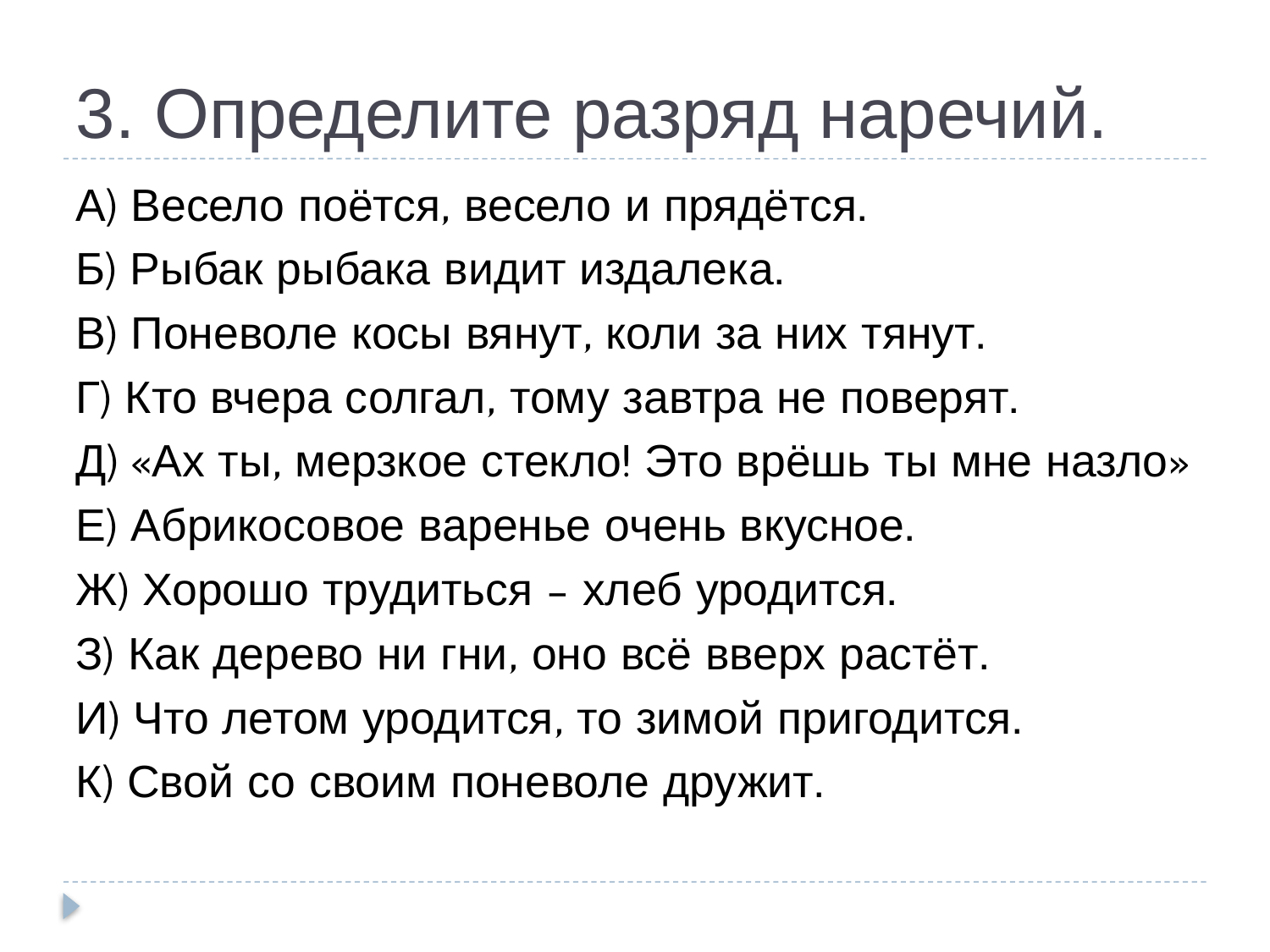

# 3. Определите разряд наречий.
А) Весело поётся, весело и прядётся.
Б) Рыбак рыбака видит издалека.
В) Поневоле косы вянут, коли за них тянут.
Г) Кто вчера солгал, тому завтра не поверят.
Д) «Ах ты, мерзкое стекло! Это врёшь ты мне назло»
Е) Абрикосовое варенье очень вкусное.
Ж) Хорошо трудиться – хлеб уродится.
З) Как дерево ни гни, оно всё вверх растёт.
И) Что летом уродится, то зимой пригодится.
К) Свой со своим поневоле дружит.